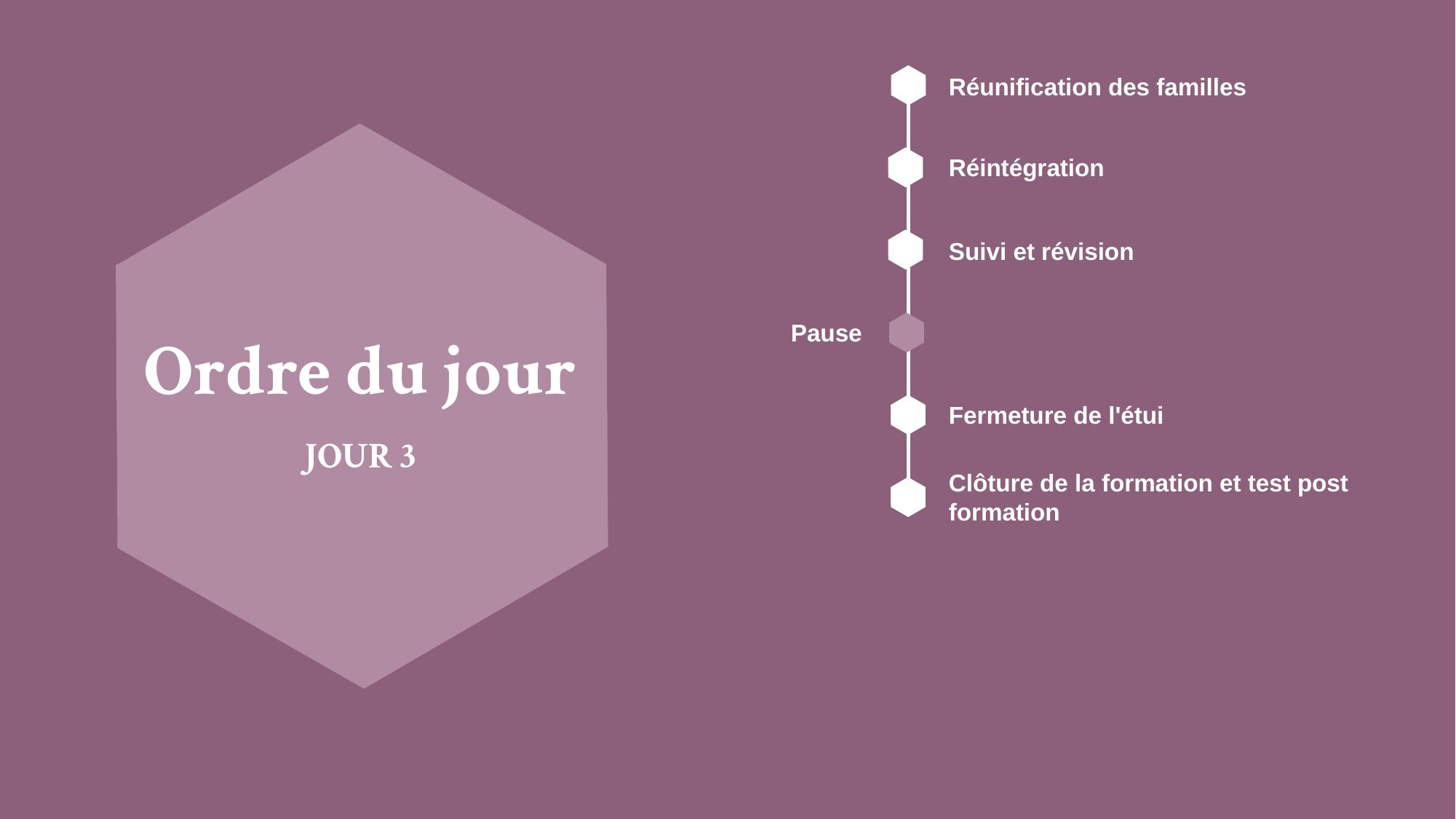

Réunification des familles

Réintégration

Suivi et révision

Pause

# Ordre du jour JOUR 3
Fermeture de l'étui

Clôture de la formation et test post formation